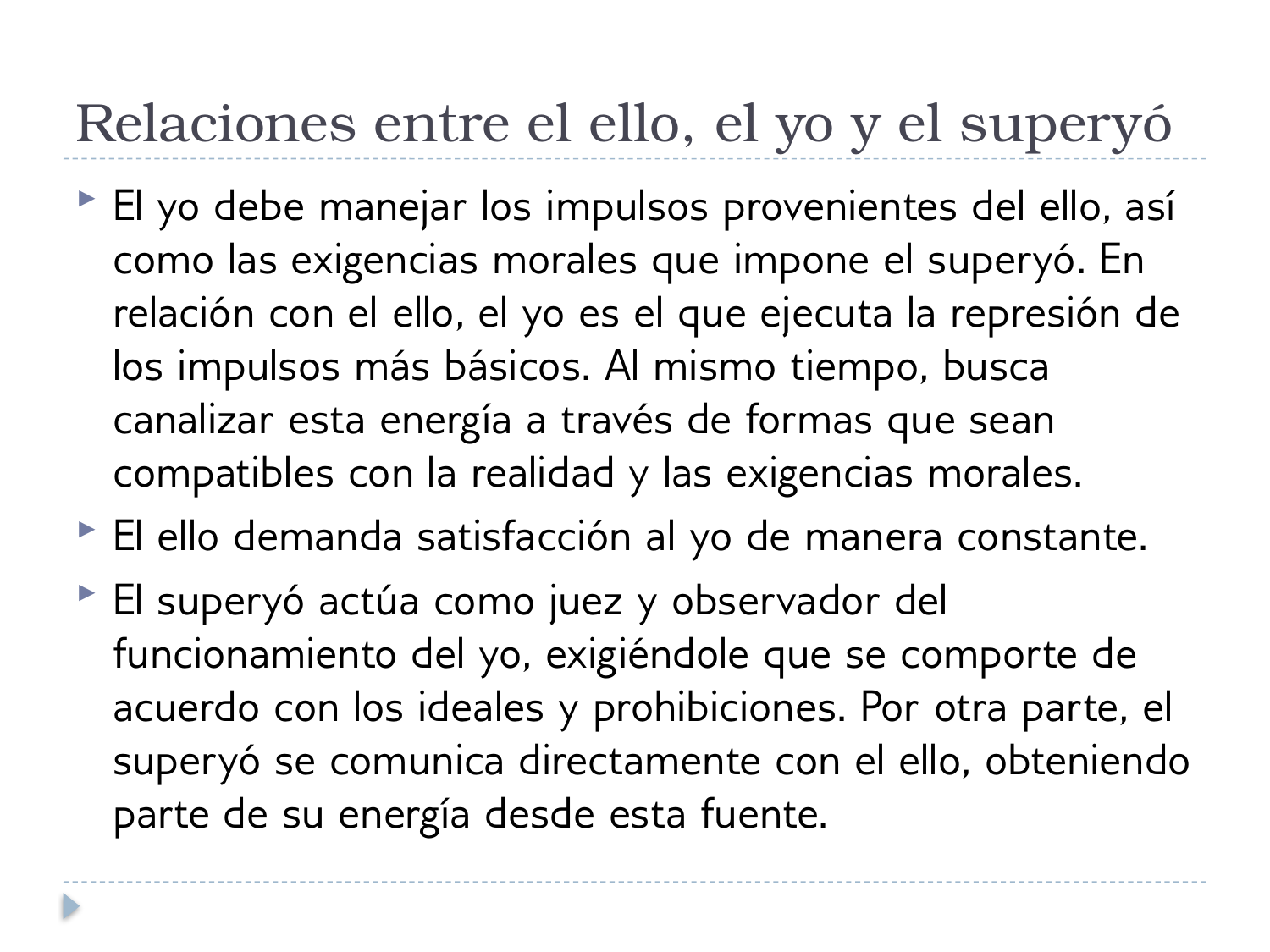

# Relaciones entre el ello, el yo y el superyó
El yo debe manejar los impulsos provenientes del ello, así como las exigencias morales que impone el superyó. En relación con el ello, el yo es el que ejecuta la represión de los impulsos más básicos. Al mismo tiempo, busca canalizar esta energía a través de formas que sean compatibles con la realidad y las exigencias morales.
El ello demanda satisfacción al yo de manera constante.
El superyó actúa como juez y observador del funcionamiento del yo, exigiéndole que se comporte de acuerdo con los ideales y prohibiciones. Por otra parte, el superyó se comunica directamente con el ello, obteniendo parte de su energía desde esta fuente.